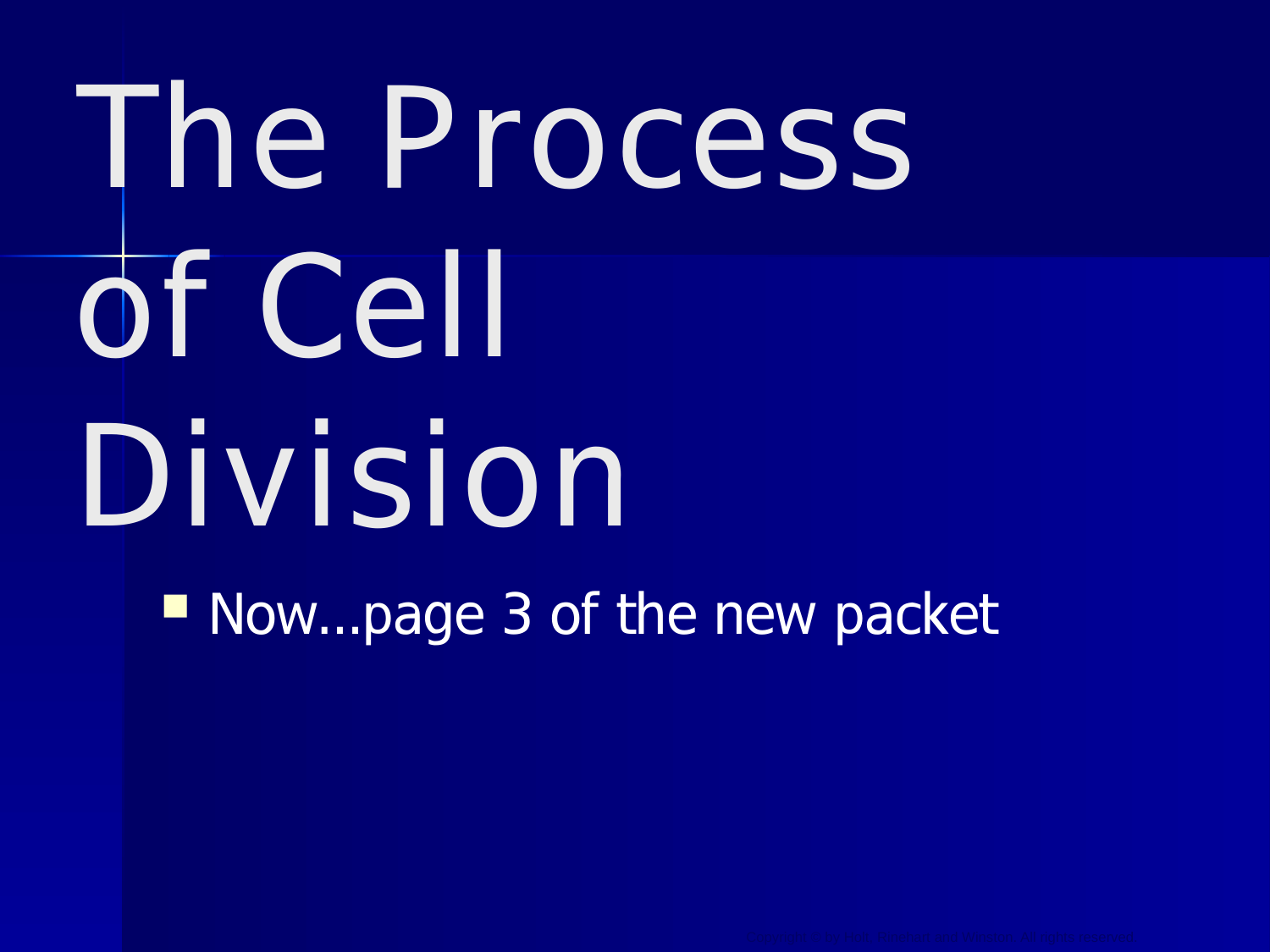

# The Process of Cell Division
Now…page 3 of the new packet